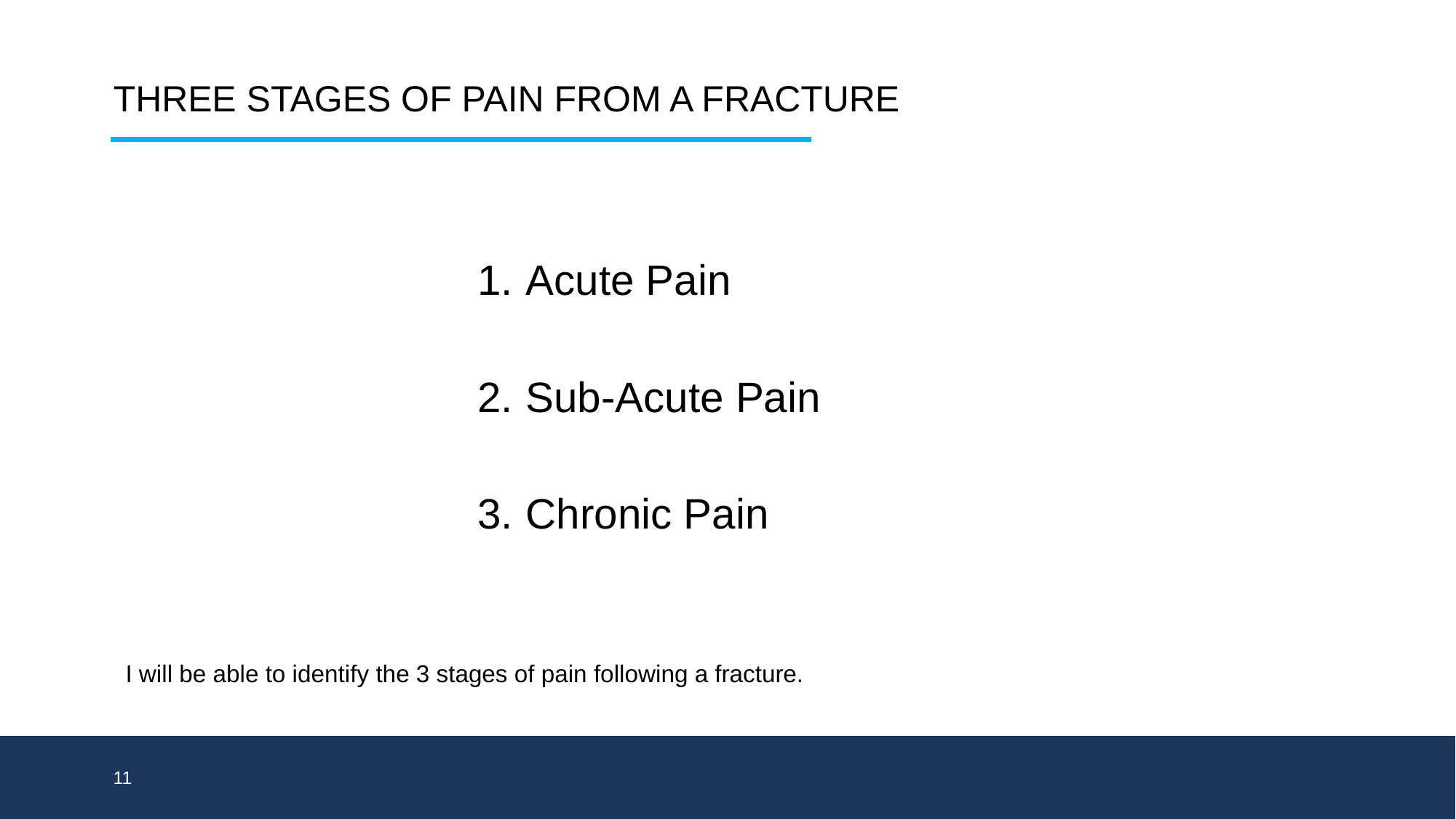

# Three Stages of Pain from a Fracture
Acute Pain
Sub-Acute Pain
Chronic Pain

I will be able to identify the 3 stages of pain following a fracture.